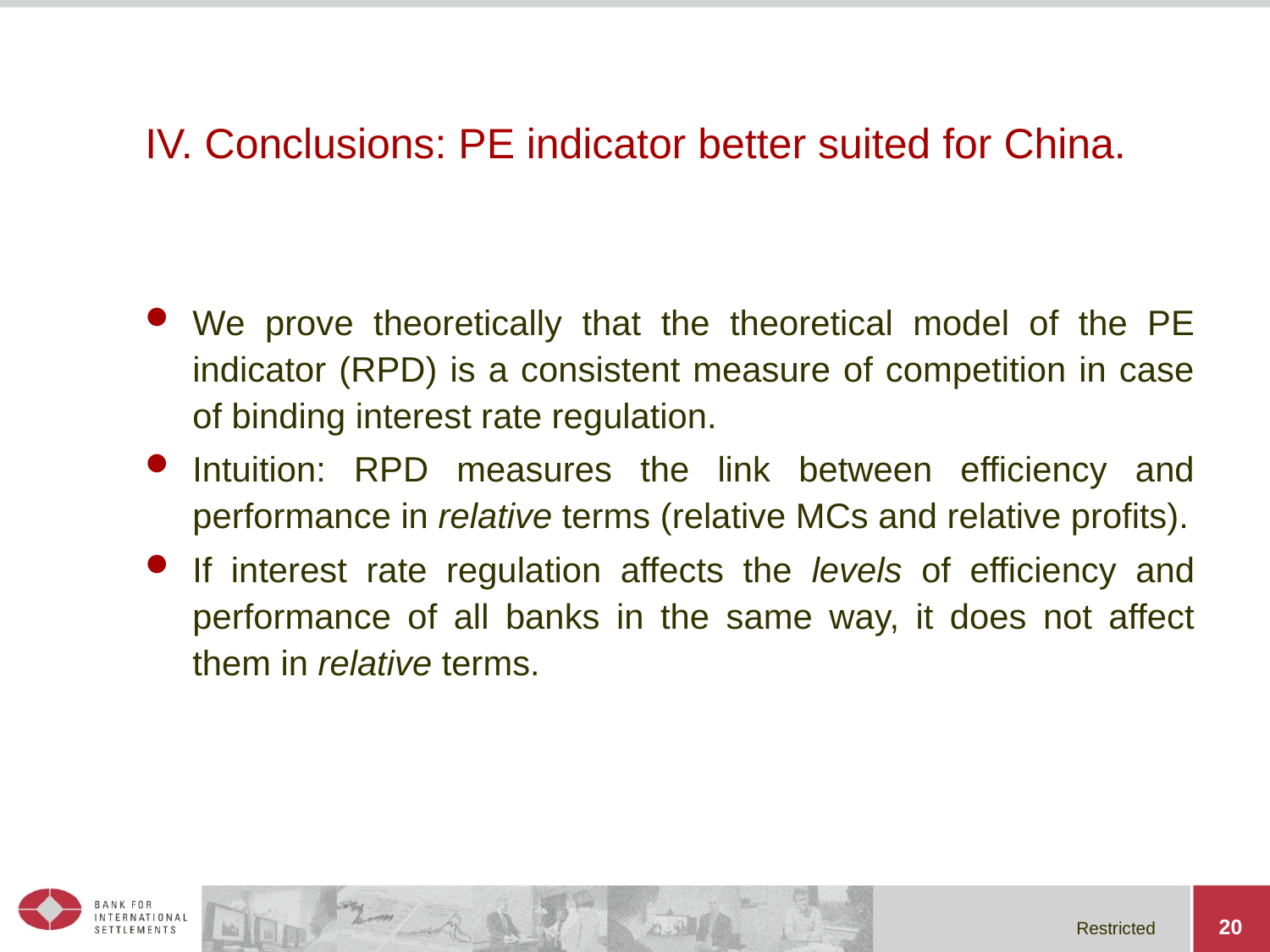

# IV. Conclusions: PE indicator better suited for China.
We prove theoretically that the theoretical model of the PE indicator (RPD) is a consistent measure of competition in case of binding interest rate regulation.
Intuition: RPD measures the link between efficiency and performance in relative terms (relative MCs and relative profits).
If interest rate regulation affects the levels of efficiency and performance of all banks in the same way, it does not affect them in relative terms.
20